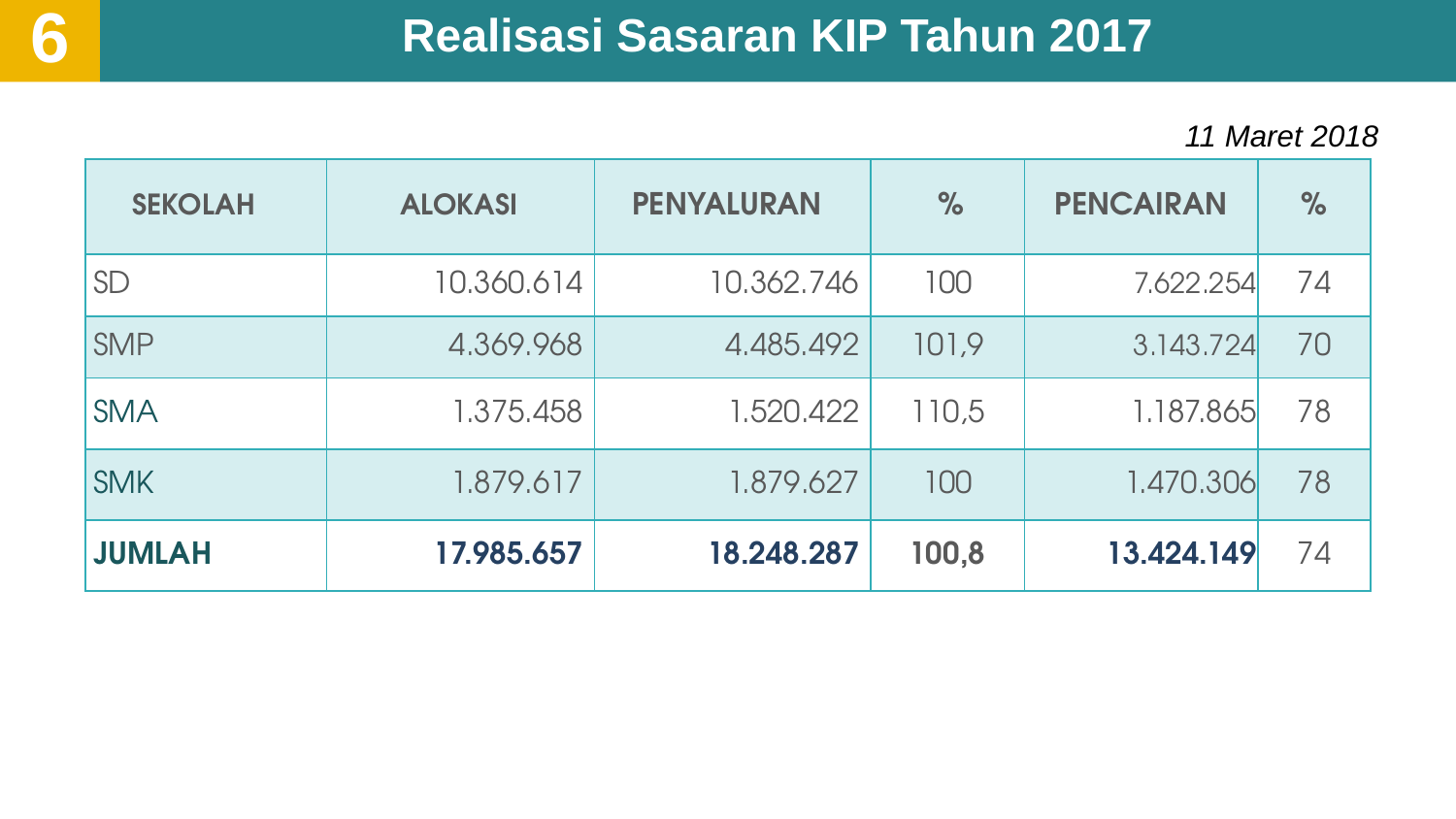

6
# Realisasi Sasaran KIP Tahun 2017
11 Maret 2018
| SEKOLAH | ALOKASI | PENYALURAN | % | PENCAIRAN | % |
| --- | --- | --- | --- | --- | --- |
| SD | 10.360.614 | 10.362.746 | 100 | 7.622.254 | 74 |
| SMP | 4.369.968 | 4.485.492 | 101,9 | 3.143.724 | 70 |
| SMA | 1.375.458 | 1.520.422 | 110,5 | 1.187.865 | 78 |
| SMK | 1.879.617 | 1.879.627 | 100 | 1.470.306 | 78 |
| JUMLAH | 17.985.657 | 18.248.287 | 100,8 | 13.424.149 | 74 |